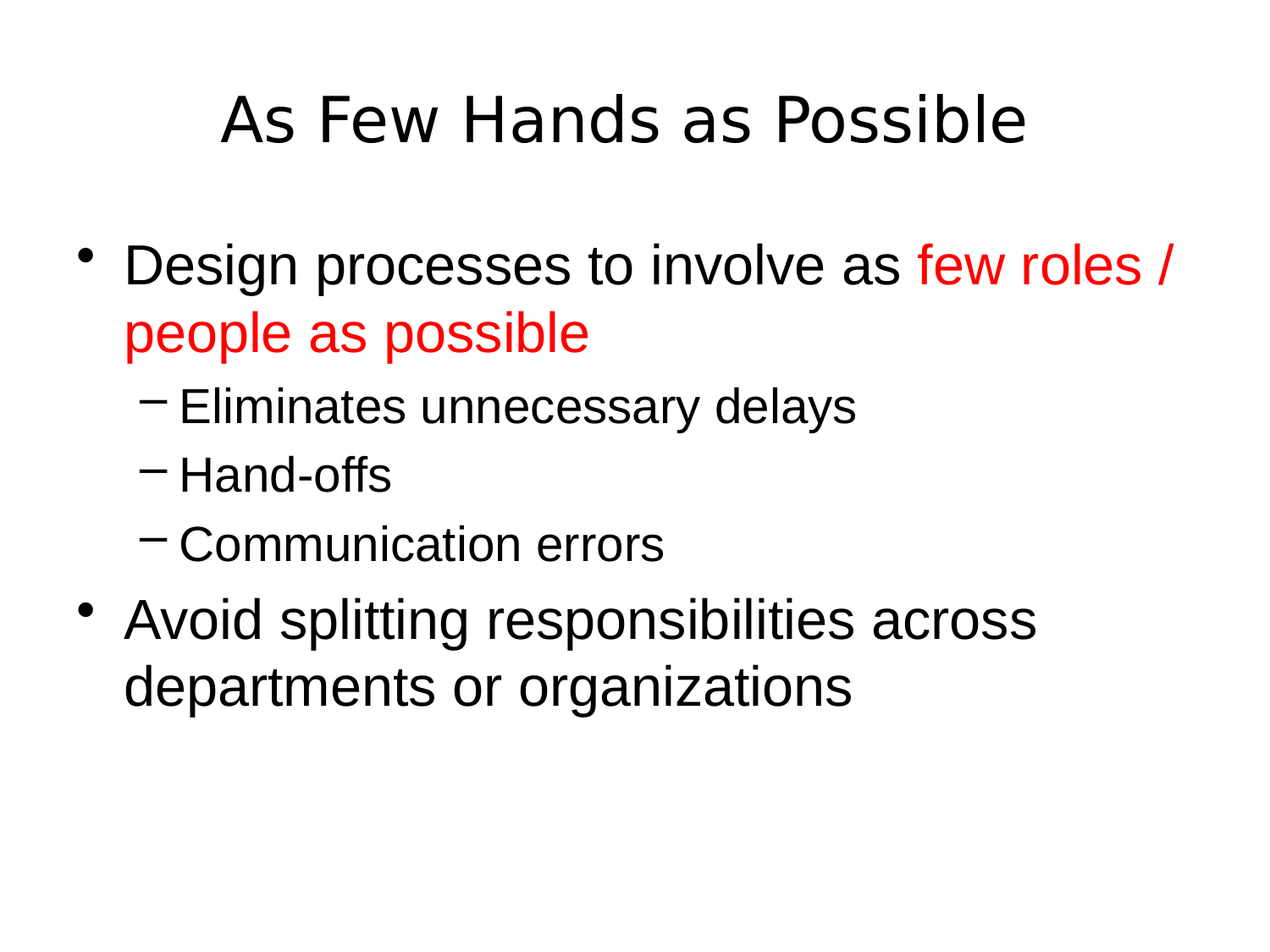

# As Few Hands as Possible
Design processes to involve as few roles / people as possible
Eliminates unnecessary delays
Hand-offs
Communication errors
Avoid splitting responsibilities across departments or organizations